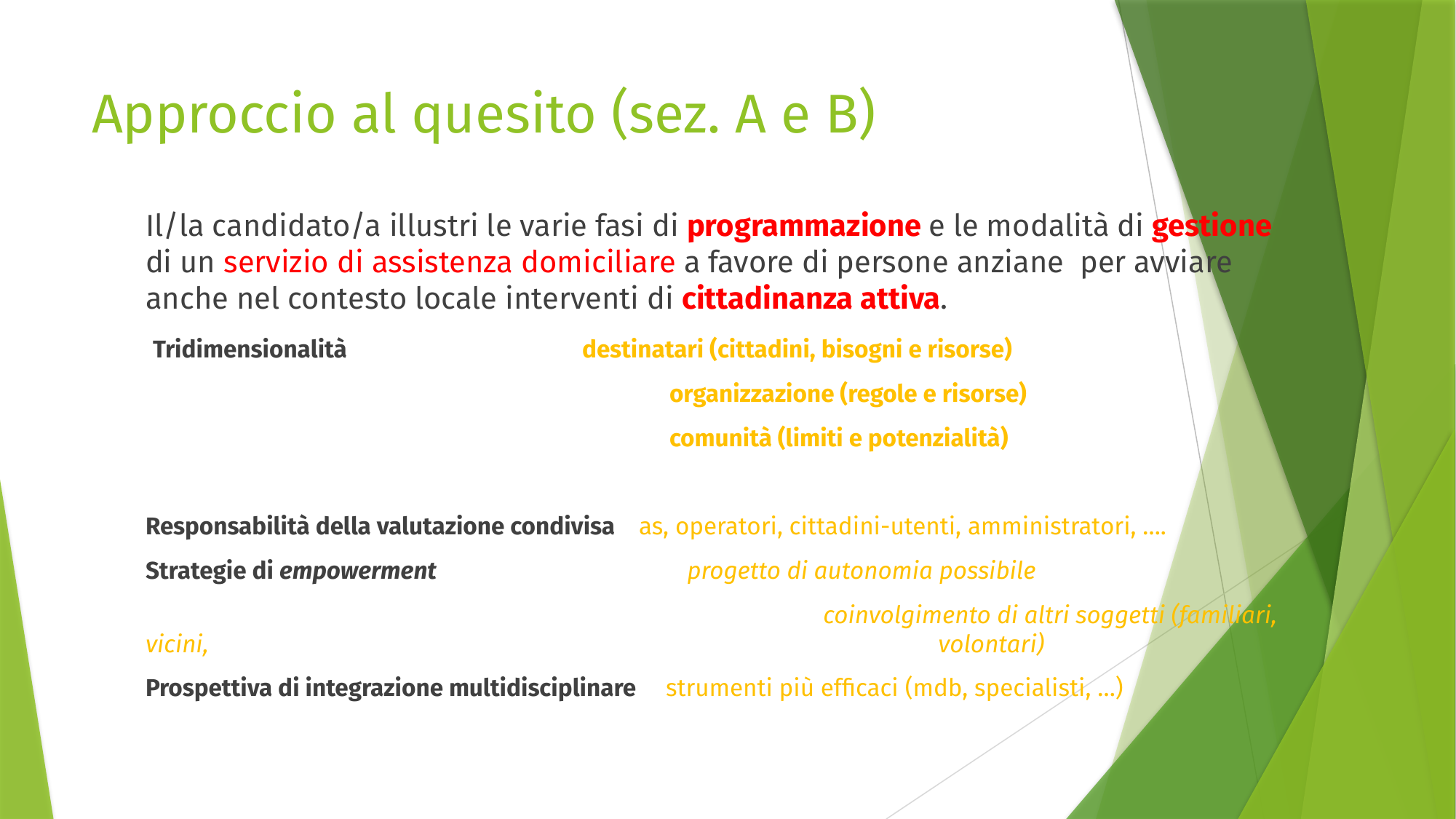

# Approccio al quesito (sez. A e B)
Il/la candidato/a illustri le varie fasi di programmazione e le modalità di gestione di un servizio di assistenza domiciliare a favore di persone anziane  per avviare anche nel contesto locale interventi di cittadinanza attiva.
 Tridimensionalità			destinatari (cittadini, bisogni e risorse)
				               organizzazione (regole e risorse)
				               comunità (limiti e potenzialità)

Responsabilità della valutazione condivisa    as, operatori, cittadini-utenti, amministratori, ….
Strategie di empowerment		                 progetto di autonomia possibile
				                                       coinvolgimento di altri soggetti (familiari, vicini, 					                                        volontari)
Prospettiva di integrazione multidisciplinare     strumenti più efficaci (mdb, specialisti, …)